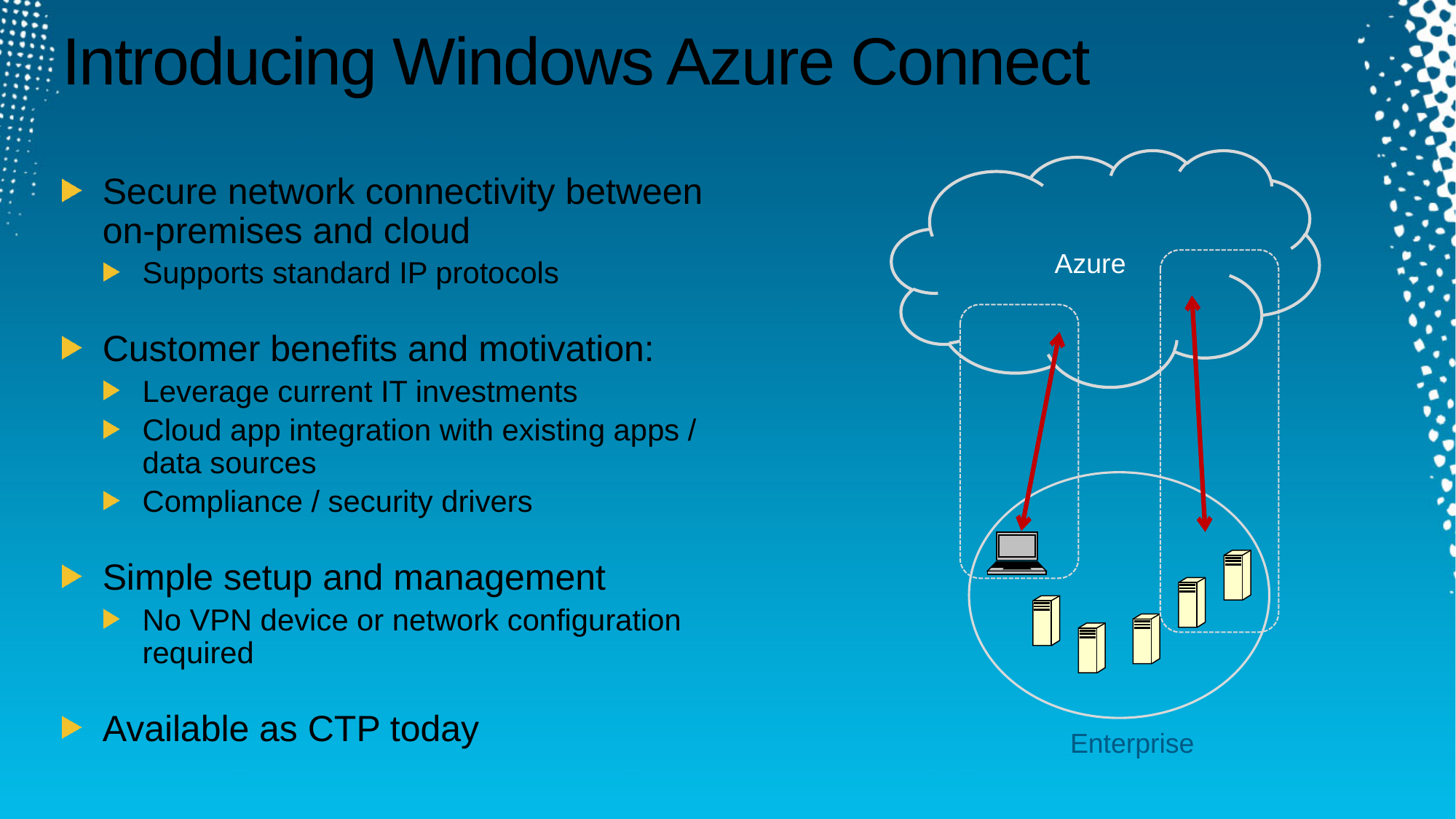

# Introducing Windows Azure Connect
Azure
Secure network connectivity between on-premises and cloud
Supports standard IP protocols
Customer benefits and motivation:
Leverage current IT investments
Cloud app integration with existing apps / data sources
Compliance / security drivers
Simple setup and management
No VPN device or network configuration required
Available as CTP today

Enterprise